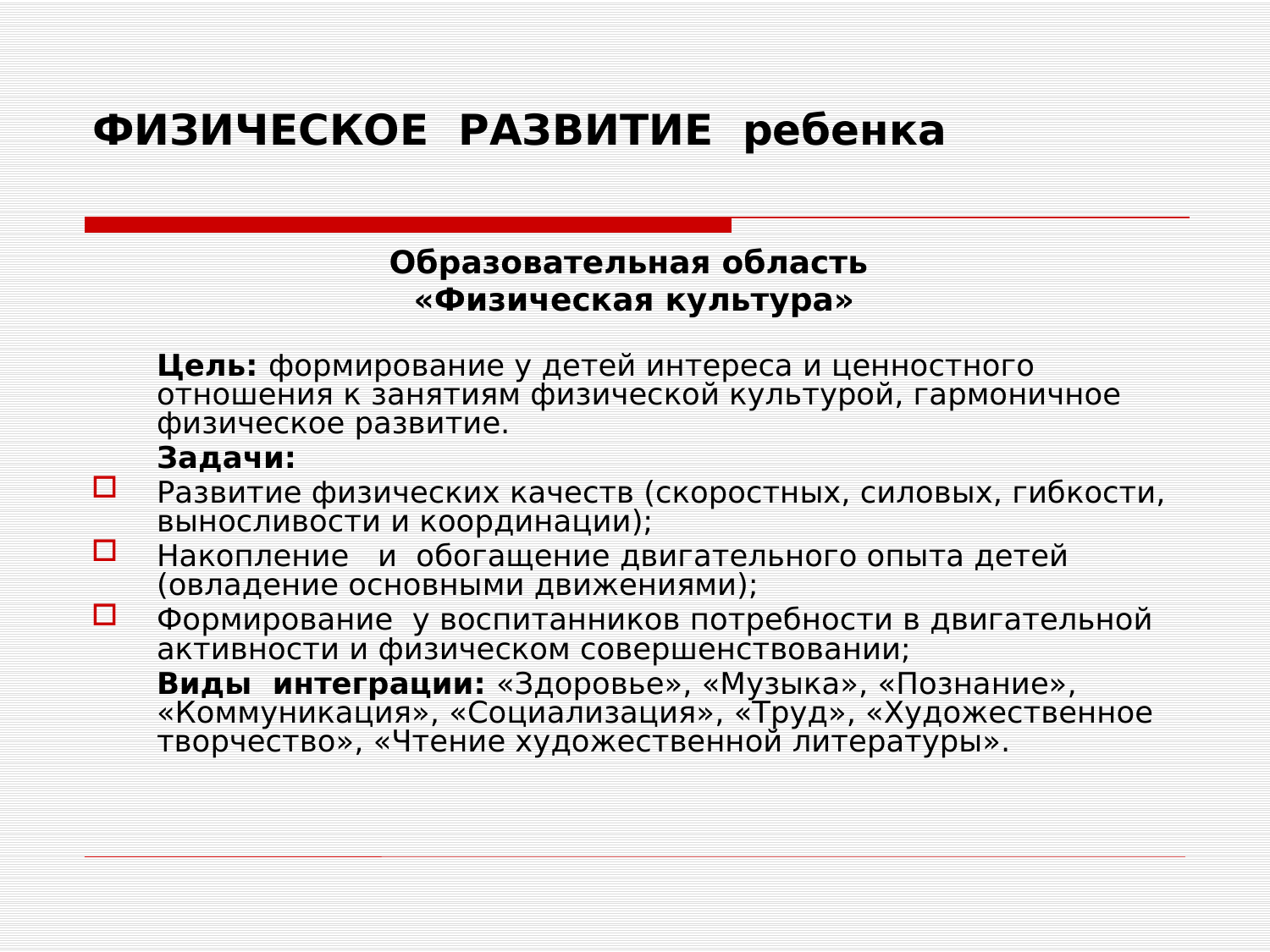

# ФИЗИЧЕСКОЕ  РАЗВИТИЕ  ребенка
Образовательная область
«Физическая культура»
	Цель: формирование у детей интереса и ценностного отношения к занятиям физической культурой, гармоничное физическое развитие.
	Задачи:
Развитие физических качеств (скоростных, силовых, гибкости, выносливости и координации);
Накопление   и  обогащение двигательного опыта детей (овладение основными движениями);
Формирование  у воспитанников потребности в двигательной активности и физическом совершенствовании;
	Виды  интеграции: «Здоровье», «Музыка», «Познание», «Коммуникация», «Социализация», «Труд», «Художественное творчество», «Чтение художественной литературы».